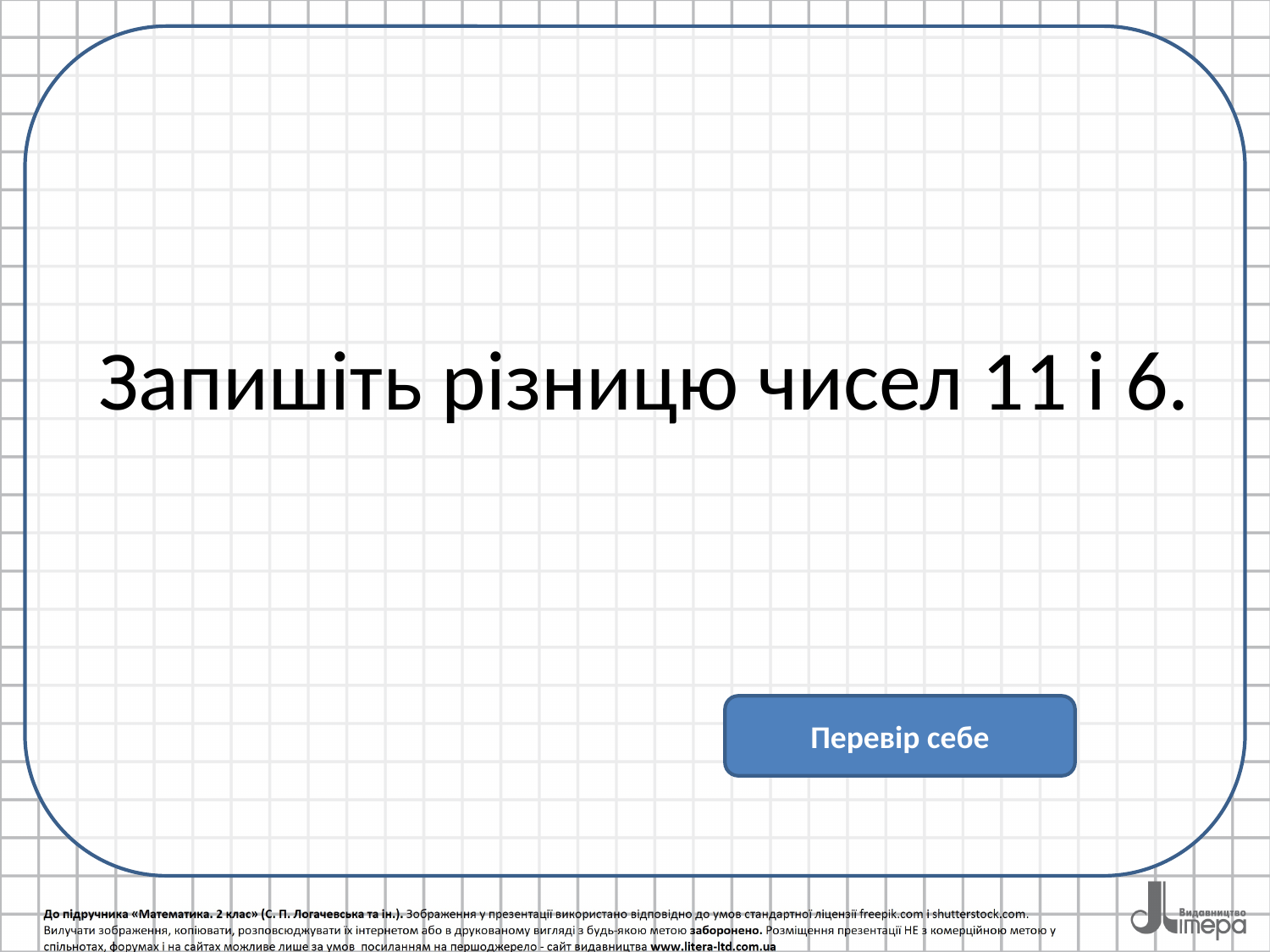

# Запишіть різницю чисел 11 і 6.
Перевір себе